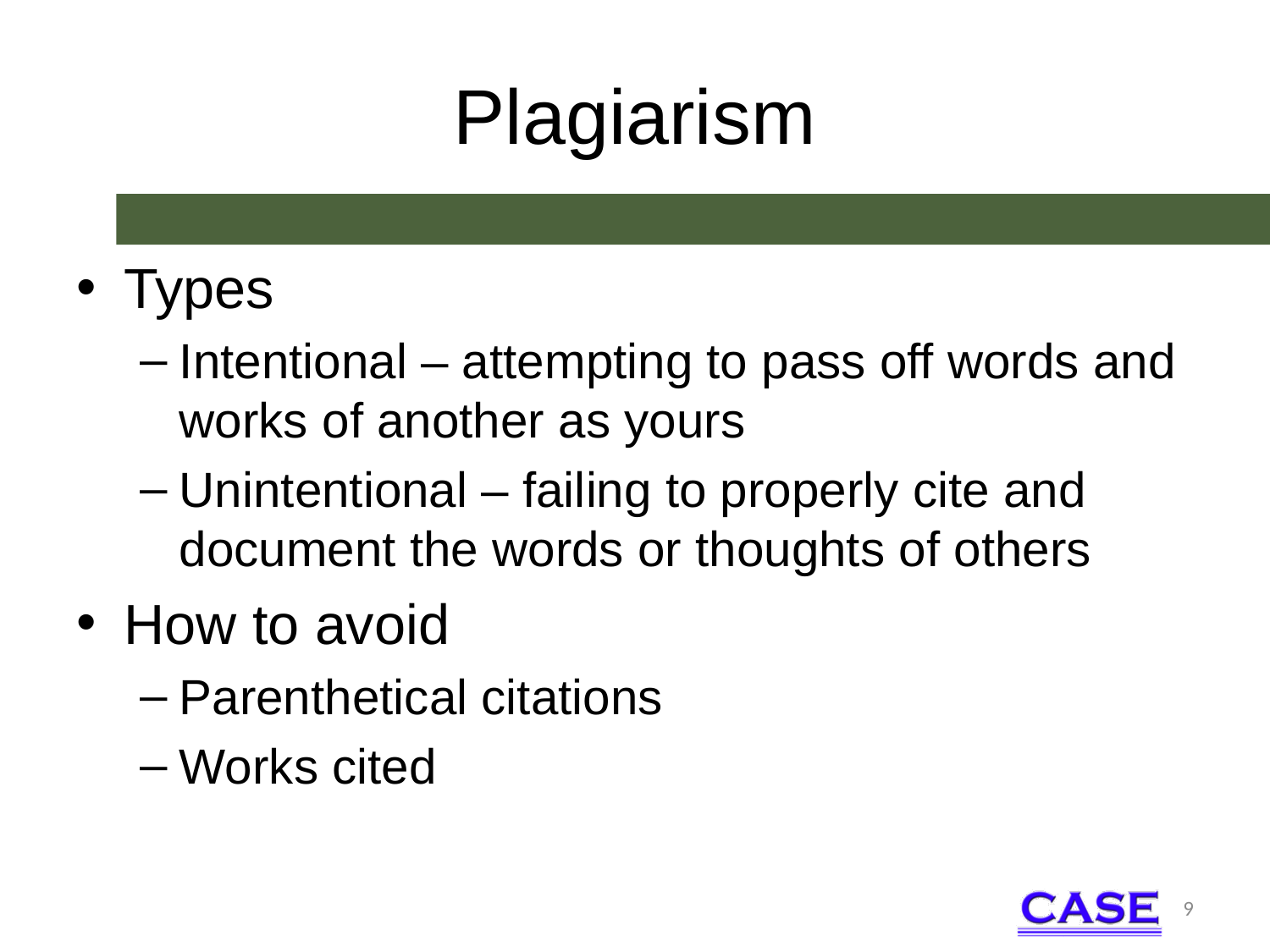

# Plagiarism
Types
Intentional – attempting to pass off words and works of another as yours
Unintentional – failing to properly cite and document the words or thoughts of others
How to avoid
Parenthetical citations
Works cited
9